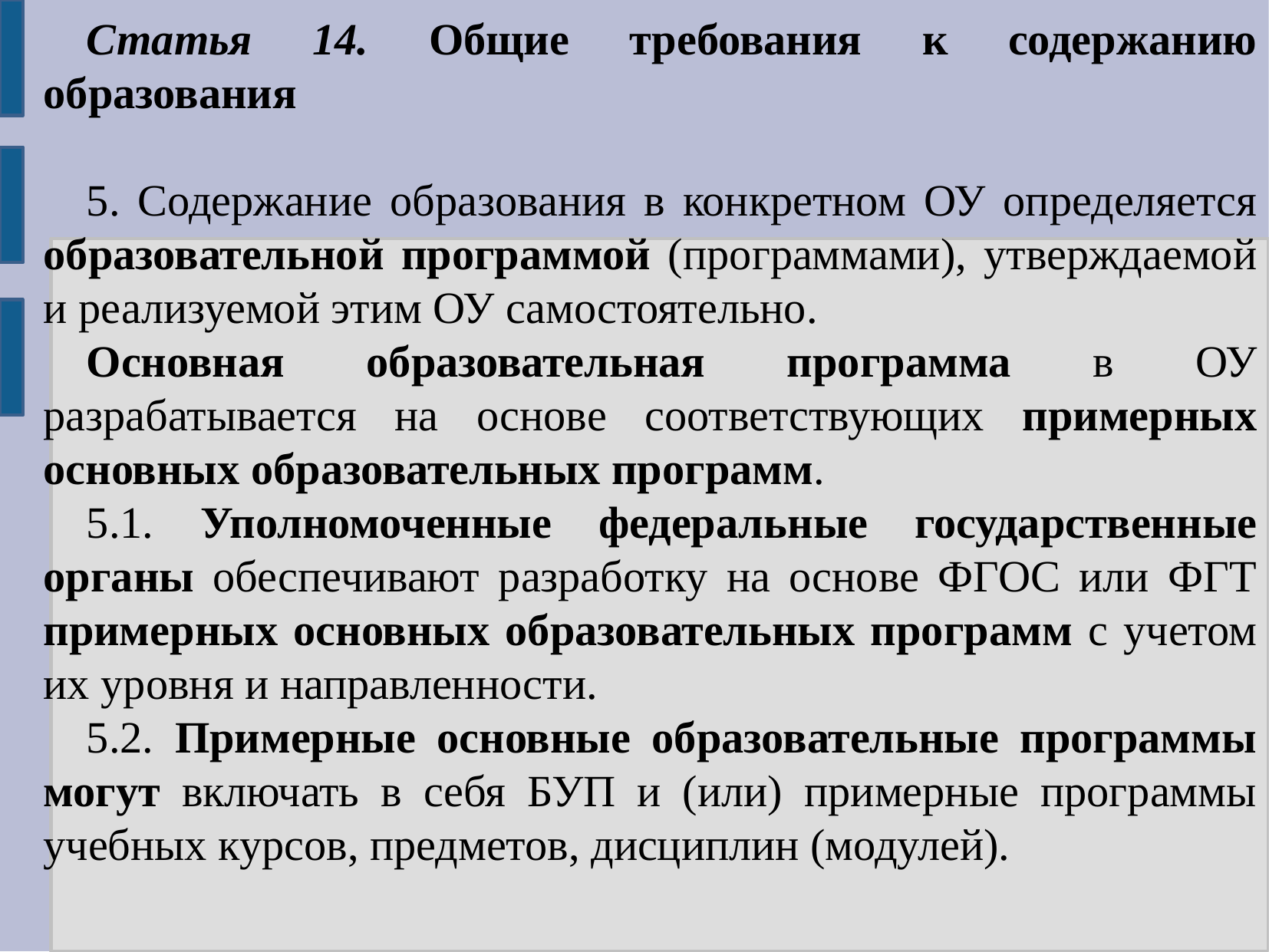

Статья 14. Общие требования к содержанию образования

5. Содержание образования в конкретном ОУ определяется образовательной программой (программами), утверждаемой и реализуемой этим ОУ самостоятельно.
Основная образовательная программа в ОУ разрабатывается на основе соответствующих примерных основных образовательных программ.
5.1. Уполномоченные федеральные государственные органы обеспечивают разработку на основе ФГОС или ФГТ примерных основных образовательных программ с учетом их уровня и направленности.
5.2. Примерные основные образовательные программы могут включать в себя БУП и (или) примерные программы учебных курсов, предметов, дисциплин (модулей).